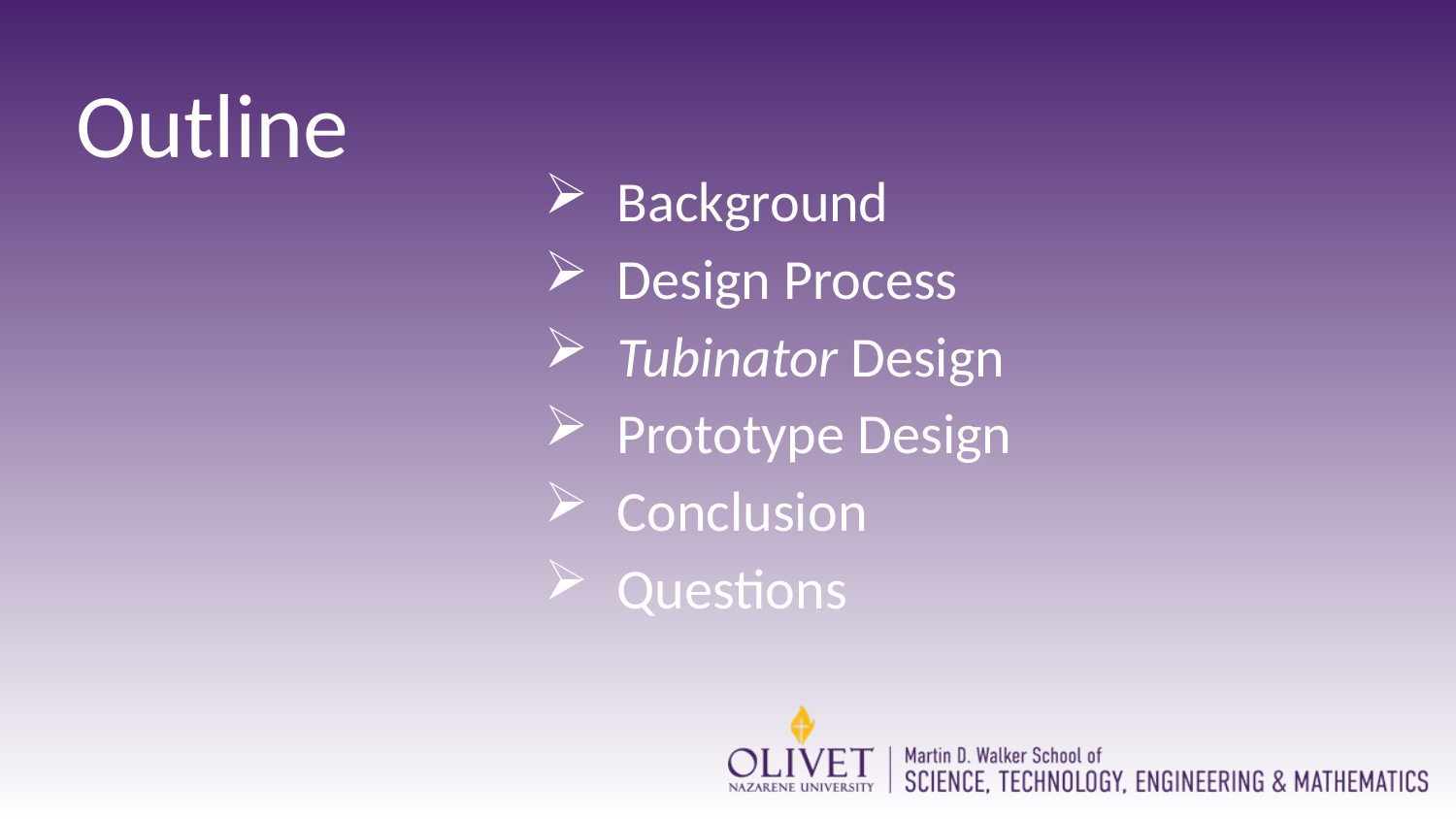

# Outline
Background
Design Process
Tubinator Design
Prototype Design
Conclusion
Questions